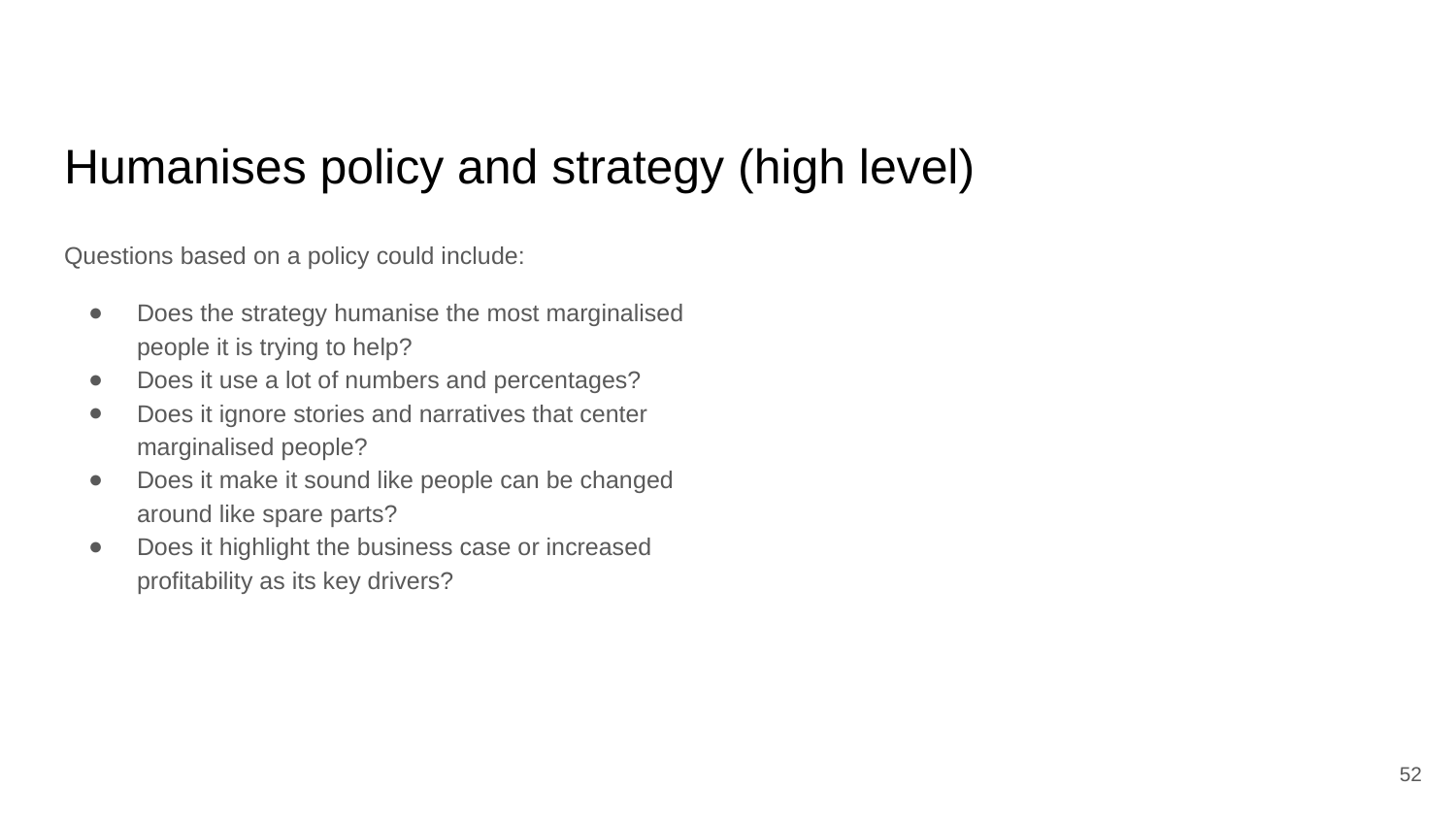

# Humanises policy and strategy (high level)
Questions based on a policy could include:
Does the strategy humanise the most marginalised people it is trying to help?
Does it use a lot of numbers and percentages?
Does it ignore stories and narratives that center marginalised people?
Does it make it sound like people can be changed around like spare parts?
Does it highlight the business case or increased profitability as its key drivers?

52